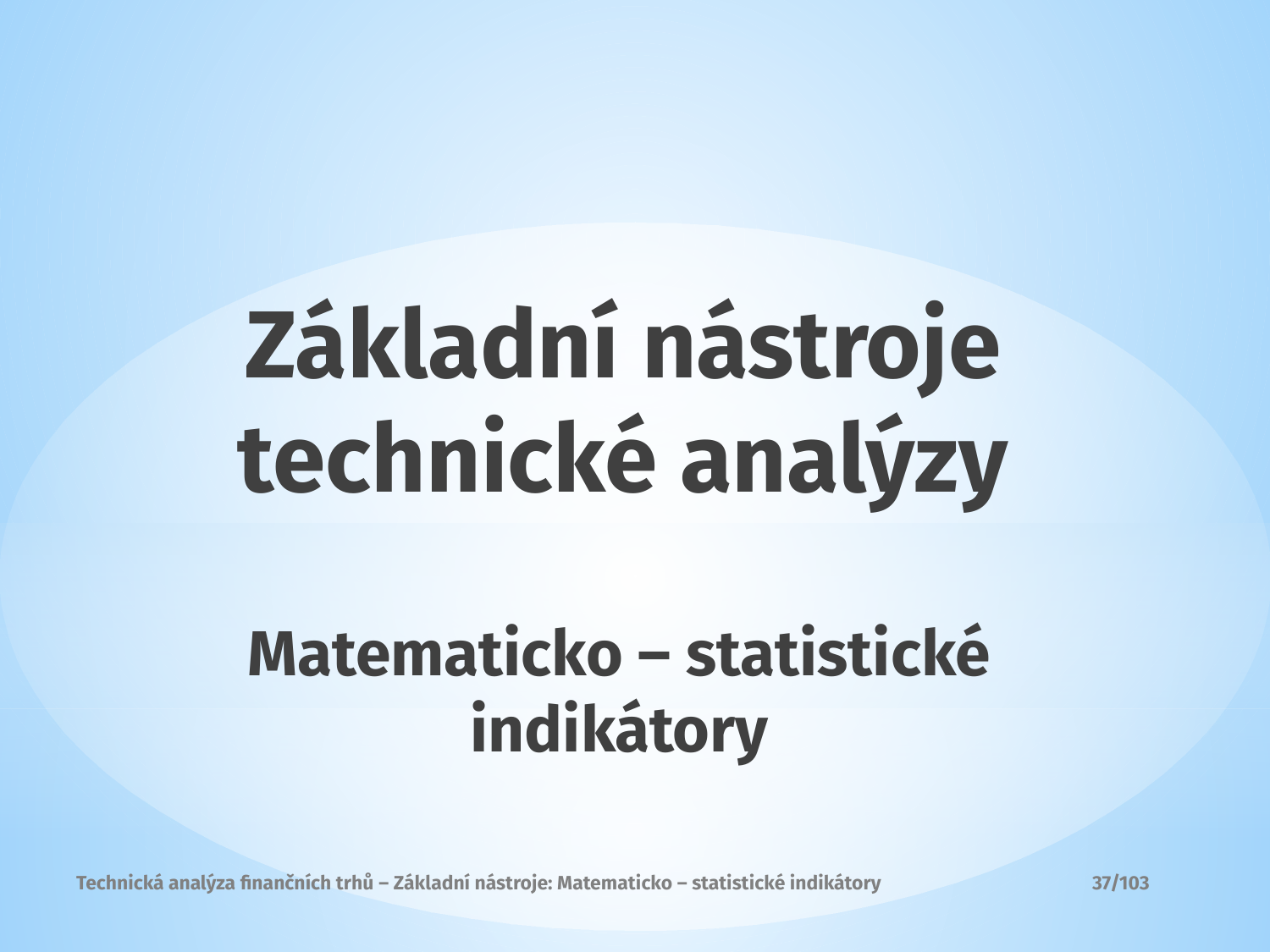

Základní nástroje technické analýzy
Matematicko – statistické indikátory
Technická analýza finančních trhů – Základní nástroje: Matematicko – statistické indikátory		37/103